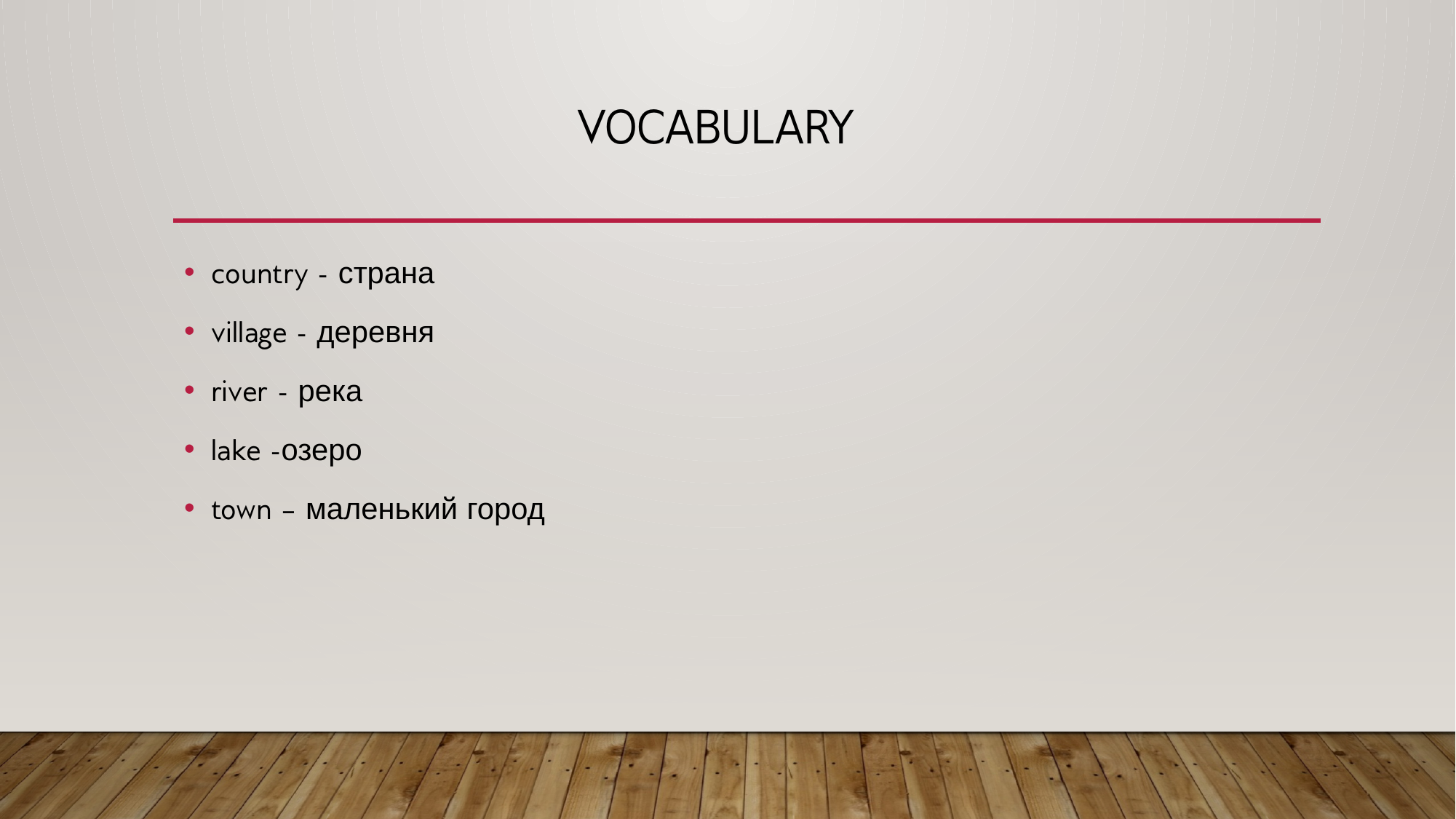

# Vocabulary
country - страна
village - деревня
river - река
lake -озеро
town – маленький город